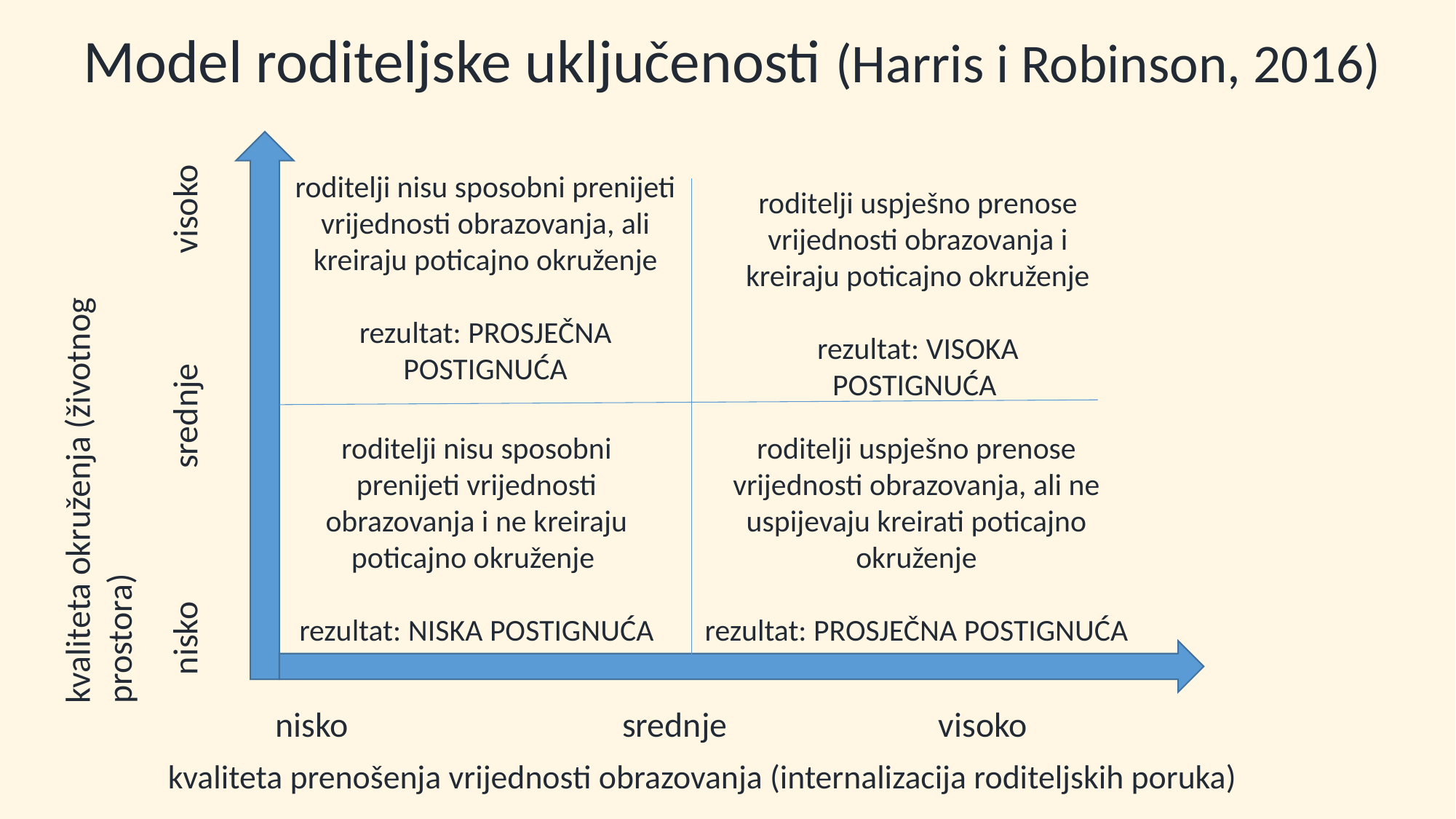

# Model roditeljske uključenosti (Harris i Robinson, 2016)

nisko                 srednje              visoko
kvaliteta okruženja (životnog prostora)
roditelji nisu sposobni prenijeti vrijednosti obrazovanja, ali kreiraju poticajno okruženje

rezultat: PROSJEČNA POSTIGNUĆA
roditelji uspješno prenose vrijednosti obrazovanja i kreiraju poticajno okruženje

rezultat: VISOKA POSTIGNUĆA
roditelji nisu sposobni prenijeti vrijednosti obrazovanja i ne kreiraju poticajno okruženje

rezultat: NISKA POSTIGNUĆA
roditelji uspješno prenose vrijednosti obrazovanja, ali ne uspijevaju kreirati poticajno okruženje

rezultat: PROSJEČNA POSTIGNUĆA

nisko                                   srednje                           visoko
kvaliteta prenošenja vrijednosti obrazovanja (internalizacija roditeljskih poruka)